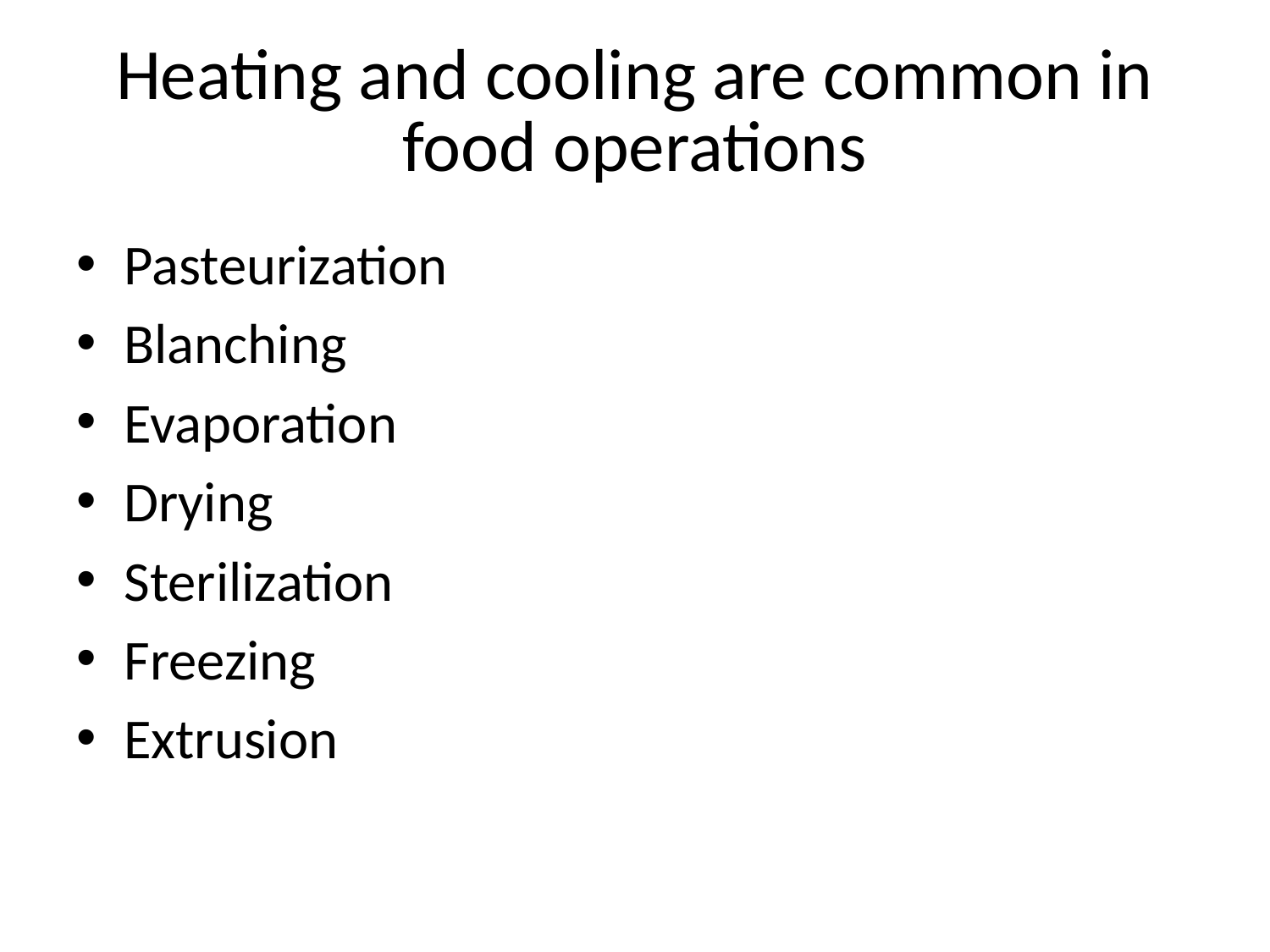

# Heating and cooling are common in food operations
Pasteurization
Blanching
Evaporation
Drying
Sterilization
Freezing
Extrusion